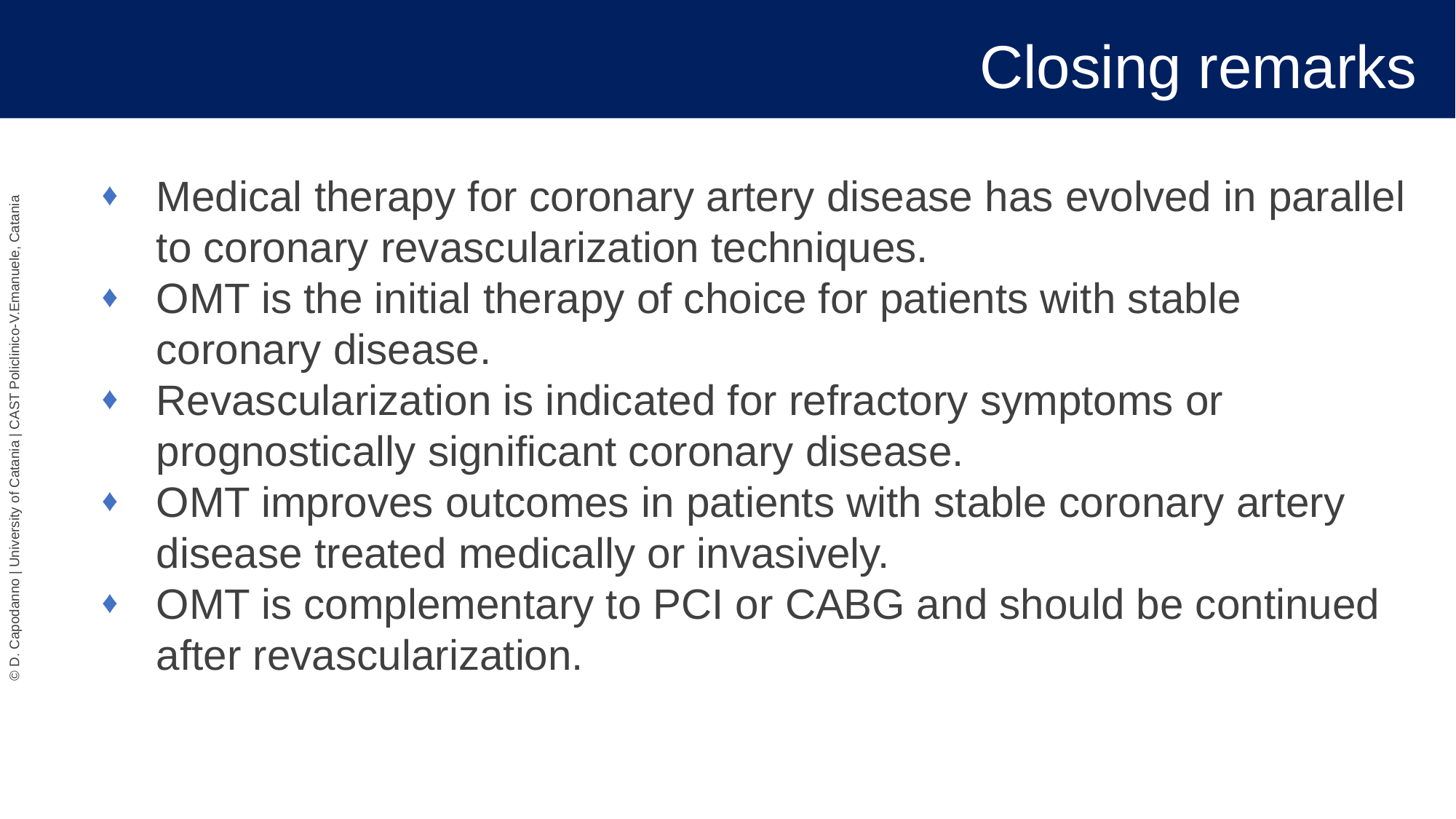

# Closing remarks
Medical therapy for coronary artery disease has evolved in parallel to coronary revascularization techniques.
OMT is the initial therapy of choice for patients with stable coronary disease.
Revascularization is indicated for refractory symptoms or prognostically significant coronary disease.
OMT improves outcomes in patients with stable coronary artery disease treated medically or invasively.
OMT is complementary to PCI or CABG and should be continued after revascularization.